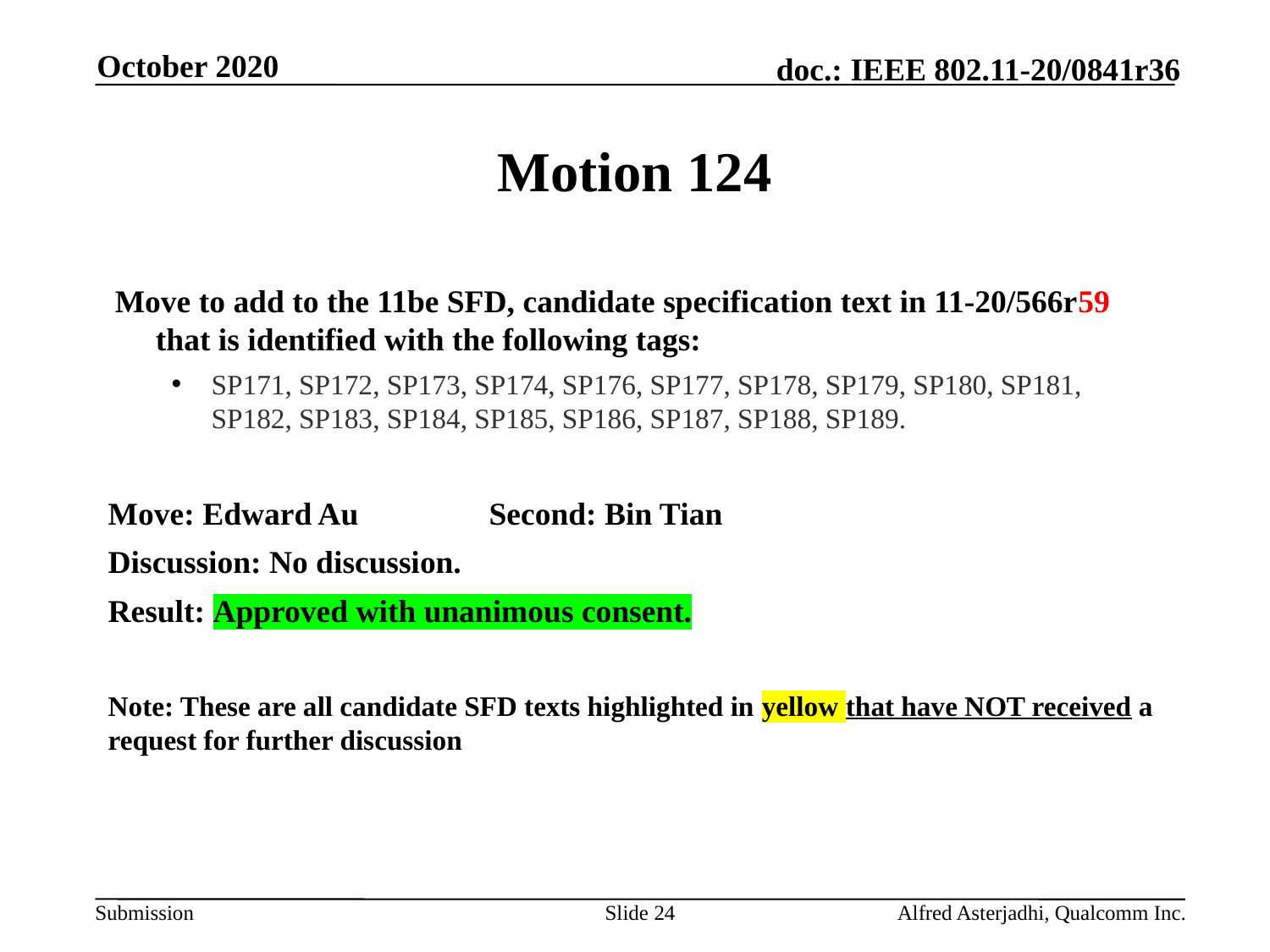

October 2020
# Motion 124
 Move to add to the 11be SFD, candidate specification text in 11-20/566r59 that is identified with the following tags:
SP171, SP172, SP173, SP174, SP176, SP177, SP178, SP179, SP180, SP181, SP182, SP183, SP184, SP185, SP186, SP187, SP188, SP189.

Move: Edward Au		Second: Bin Tian
Discussion: No discussion.
Result: Approved with unanimous consent.

Note: These are all candidate SFD texts highlighted in yellow that have NOT received a request for further discussion

Slide 24
Alfred Asterjadhi, Qualcomm Inc.